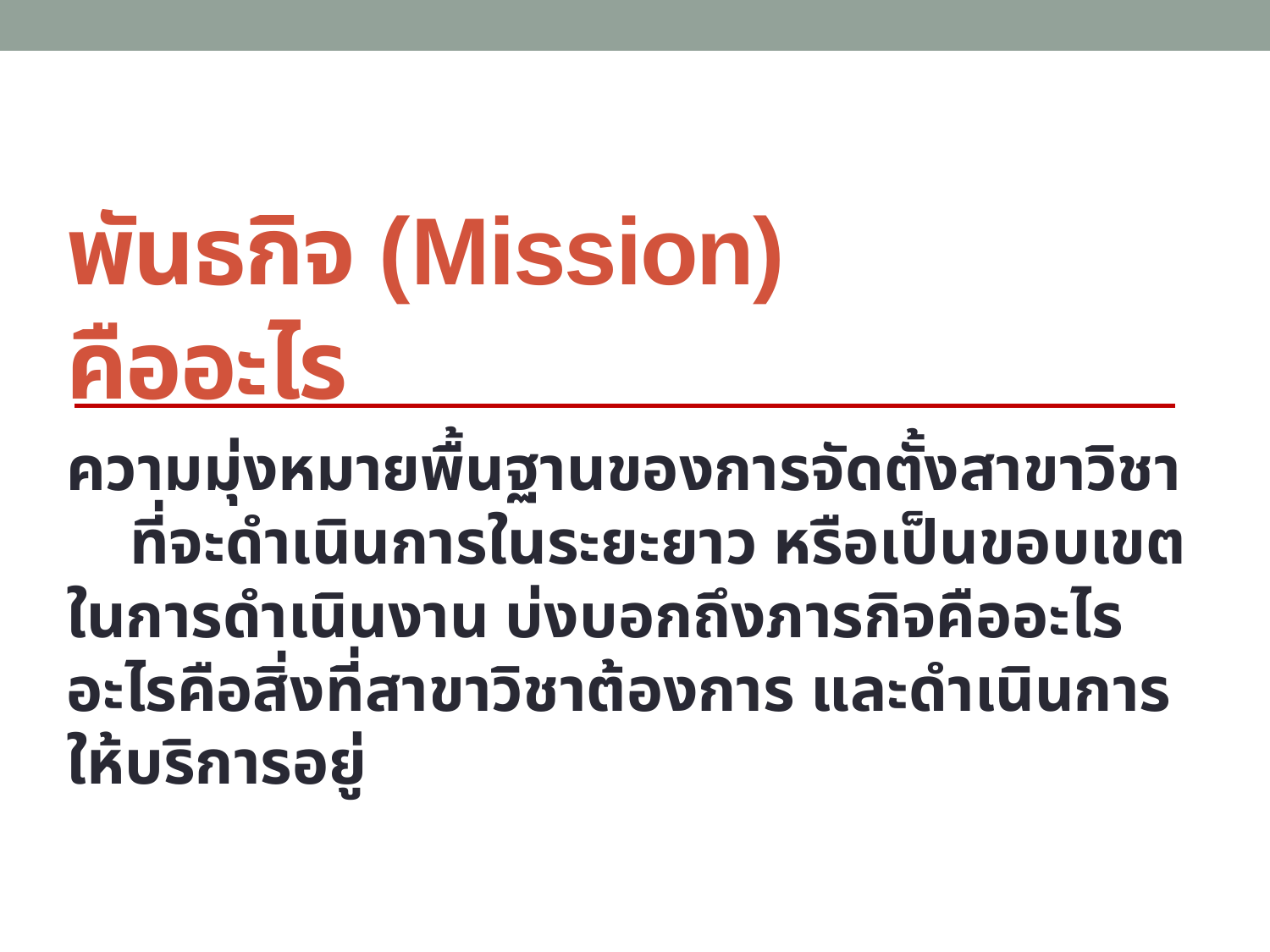

# พันธกิจ (Mission) คืออะไร
ความมุ่งหมายพื้นฐานของการจัดตั้งสาขาวิชา      ที่จะดำเนินการในระยะยาว หรือเป็นขอบเขตในการดำเนินงาน บ่งบอกถึงภารกิจคืออะไร อะไรคือสิ่งที่สาขาวิชาต้องการ และดำเนินการให้บริการอยู่